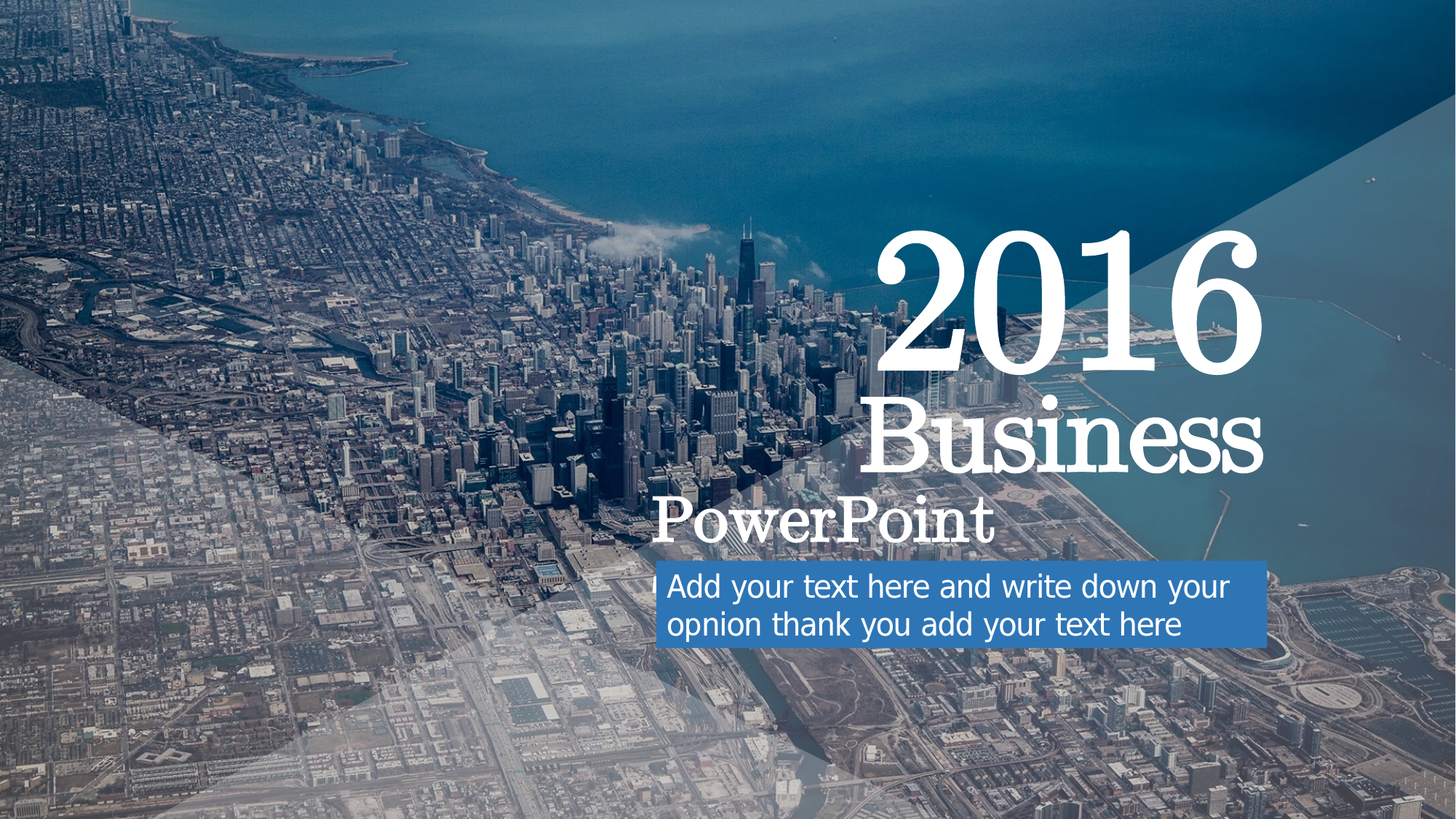

# 2016
Business

PowerPoint Template
Add your text here and write down your opnion thank you add your text here